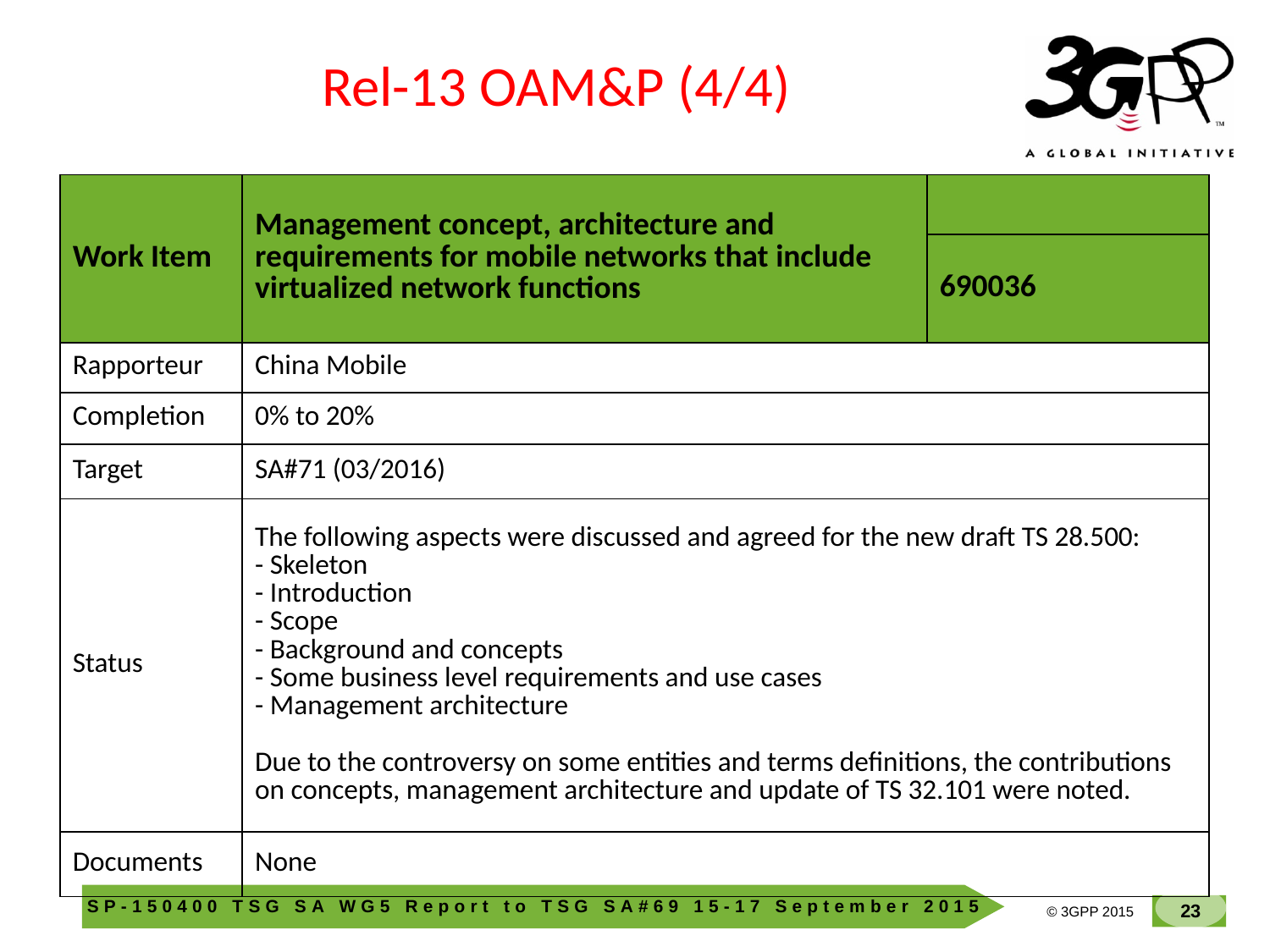

Rel-13 OAM&P (4/4)
| Work Item | Management concept, architecture and requirements for mobile networks that include virtualized network functions |  |
| --- | --- | --- |
|  |  | 690036 |
| Rapporteur | China Mobile |  |
| Completion | 0% to 20% |  |
| Target | SA#71 (03/2016) |  |
| Status | The following aspects were discussed and agreed for the new draft TS 28.500: - Skeleton - Introduction - Scope - Background and concepts - Some business level requirements and use cases - Management architecture Due to the controversy on some entities and terms definitions, the contributions on concepts, management architecture and update of TS 32.101 were noted. |  |
| Documents | None |  |